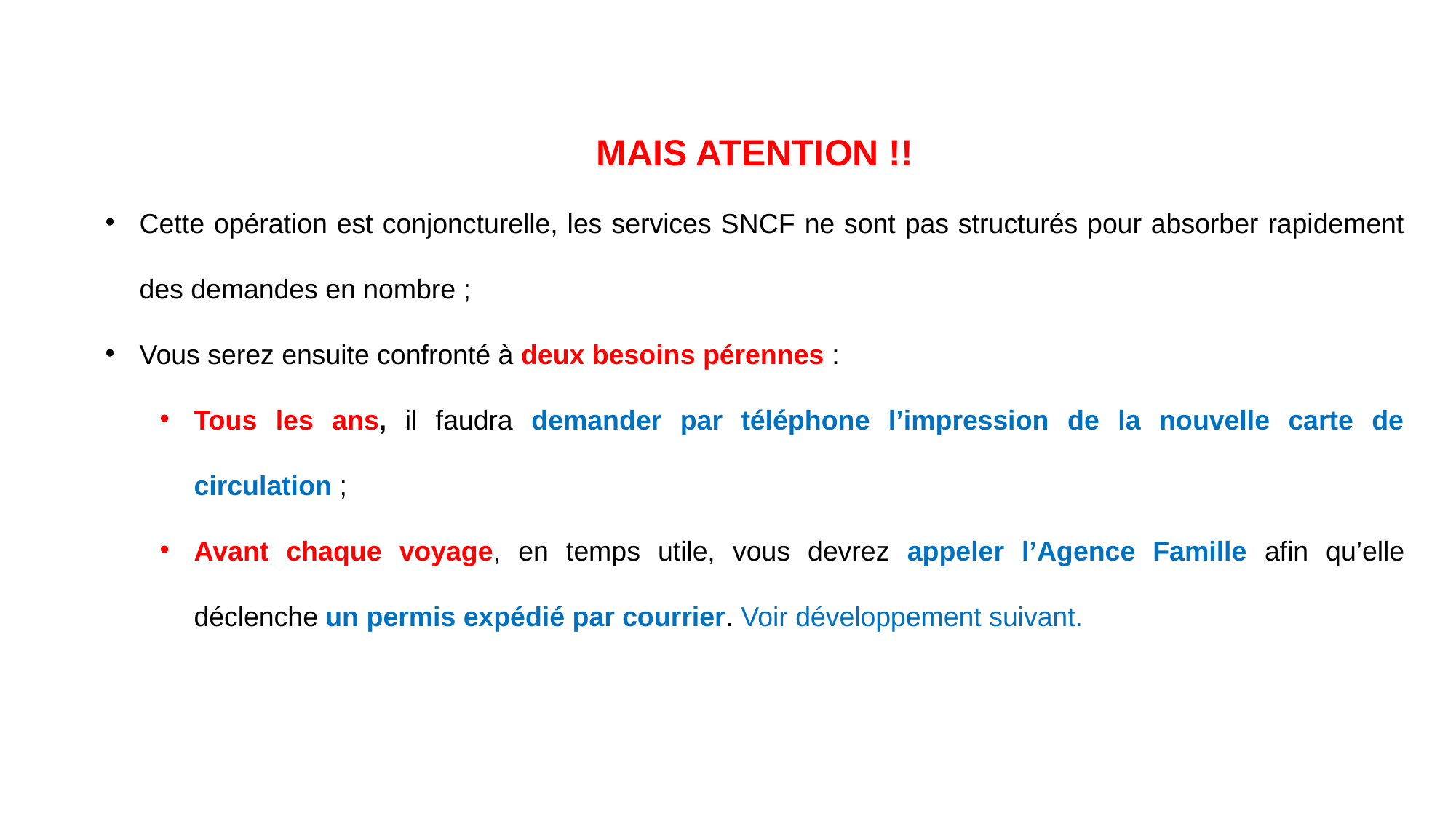

MAIS ATENTION !!
Cette opération est conjoncturelle, les services SNCF ne sont pas structurés pour absorber rapidement des demandes en nombre ;
Vous serez ensuite confronté à deux besoins pérennes :
Tous les ans, il faudra demander par téléphone l’impression de la nouvelle carte de circulation ;
Avant chaque voyage, en temps utile, vous devrez appeler l’Agence Famille afin qu’elle déclenche un permis expédié par courrier. Voir développement suivant.